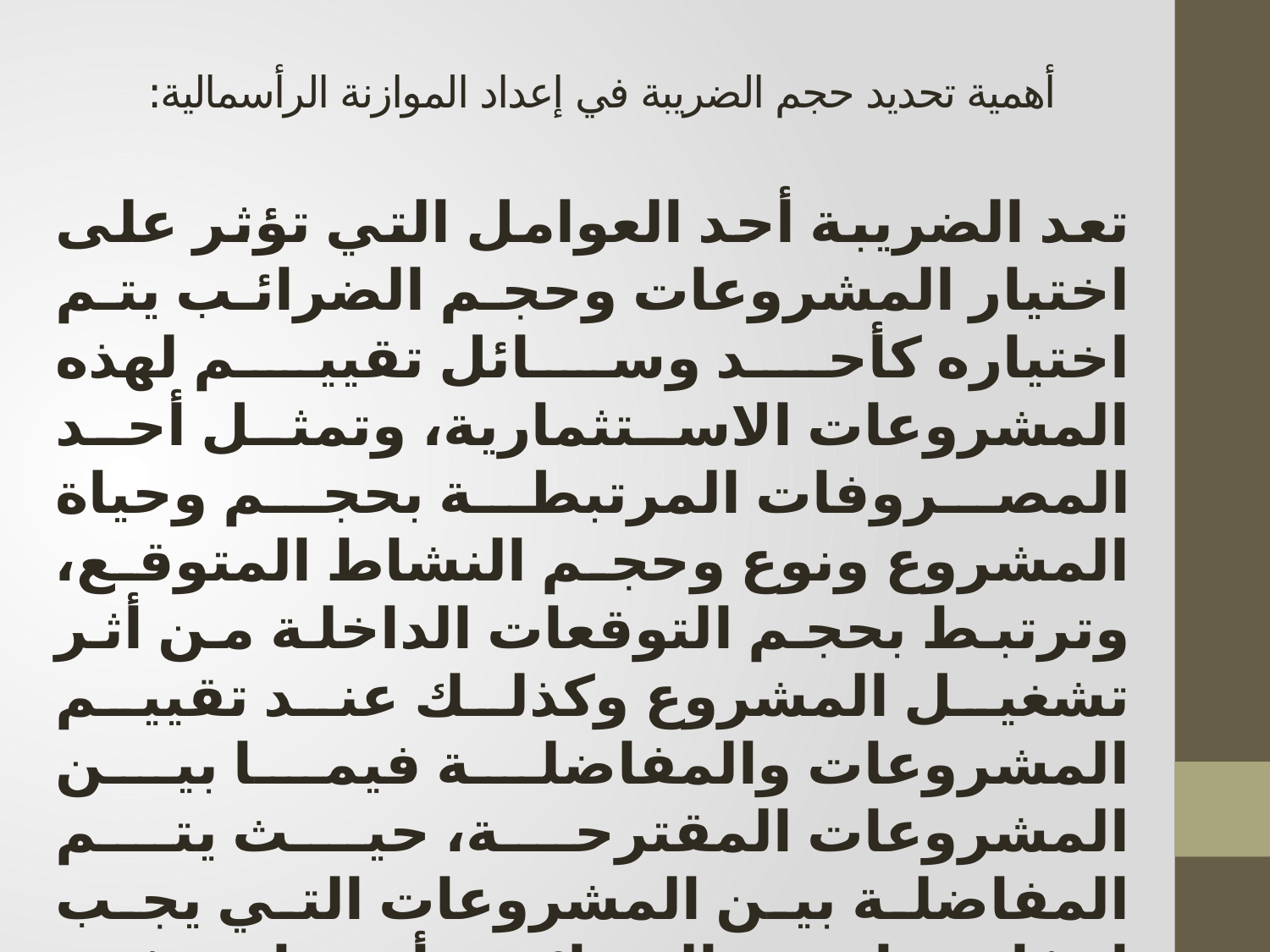

# أهمية تحديد حجم الضريبة في إعداد الموازنة الرأسمالية:
تعد الضريبة أحد العوامل التي تؤثر على اختيار المشروعات وحجم الضرائب يتم اختياره كأحد وسائل تقييم لهذه المشروعات الاستثمارية، وتمثل أحد المصروفات المرتبطة بحجم وحياة المشروع ونوع وحجم النشاط المتوقع، وترتبط بحجم التوقعات الداخلة من أثر تشغيل المشروع وكذلك عند تقييم المشروعات والمفاضلة فيما بين المشروعات المقترحة، حيث يتم المفاضلة بين المشروعات التي يجب إعفاؤها من الضرائب أو ذات دفع ضريبي أقل مما يؤثر على السيولة النقدية في حياة المشروع.